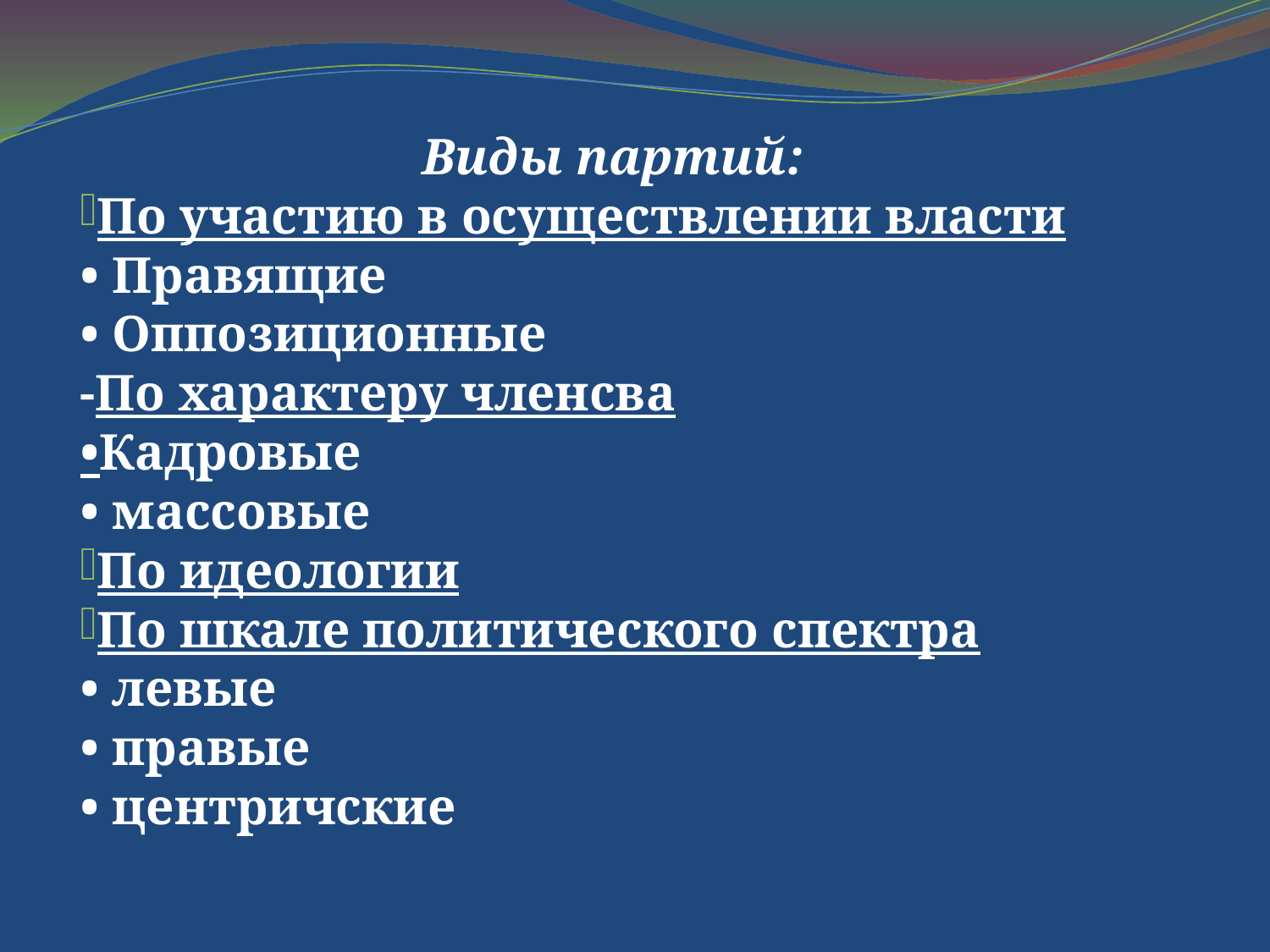

Виды партий:
По участию в осуществлении власти
• Правящие
• Оппозиционные
-По характеру членсва
•Кадровые
• массовые
По идеологии
По шкале политического спектра
• левые
• правые
• центричские